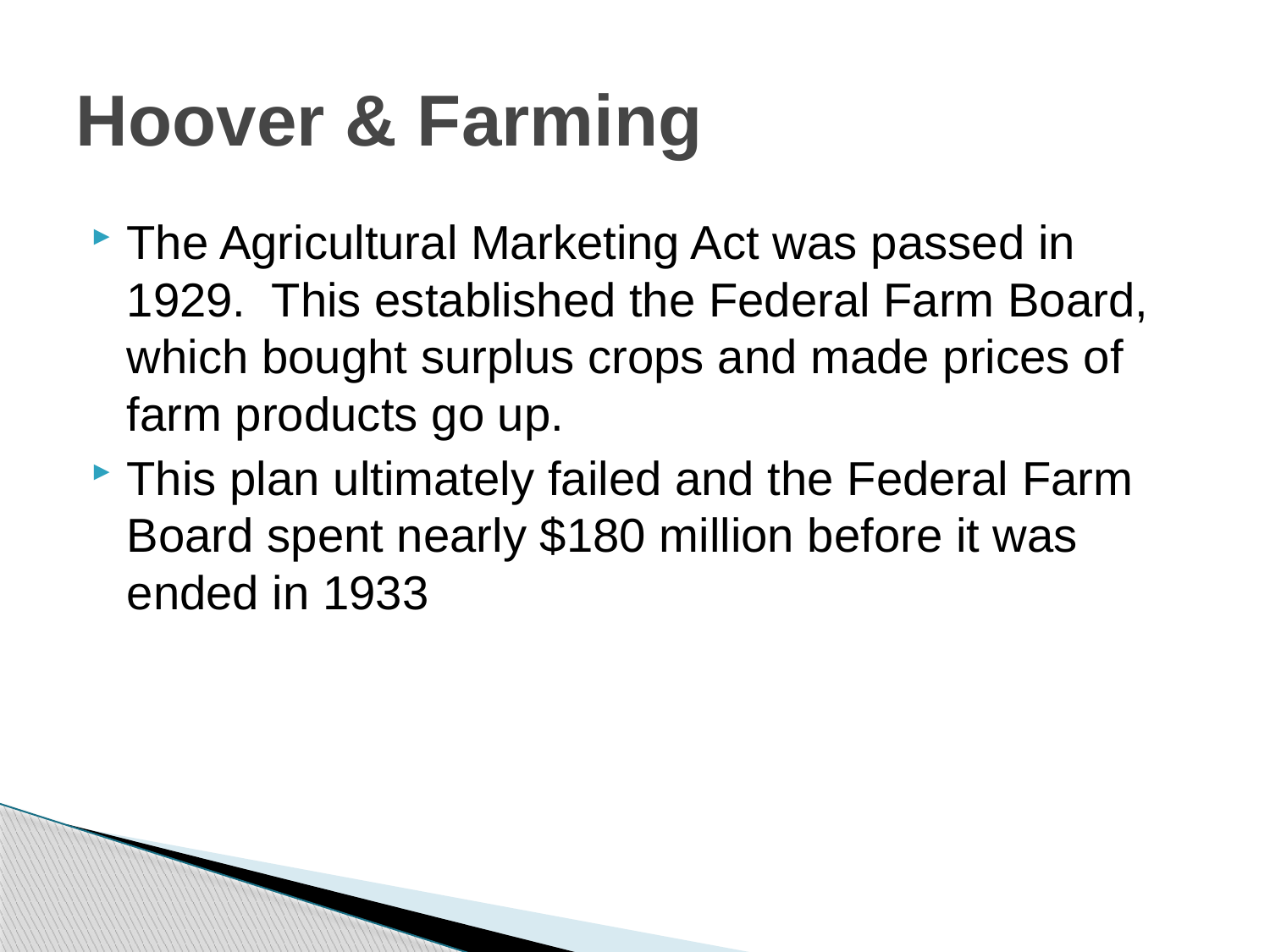

# Hoover & Farming
The Agricultural Marketing Act was passed in 1929.  This established the Federal Farm Board, which bought surplus crops and made prices of farm products go up.
This plan ultimately failed and the Federal Farm Board spent nearly $180 million before it was ended in 1933